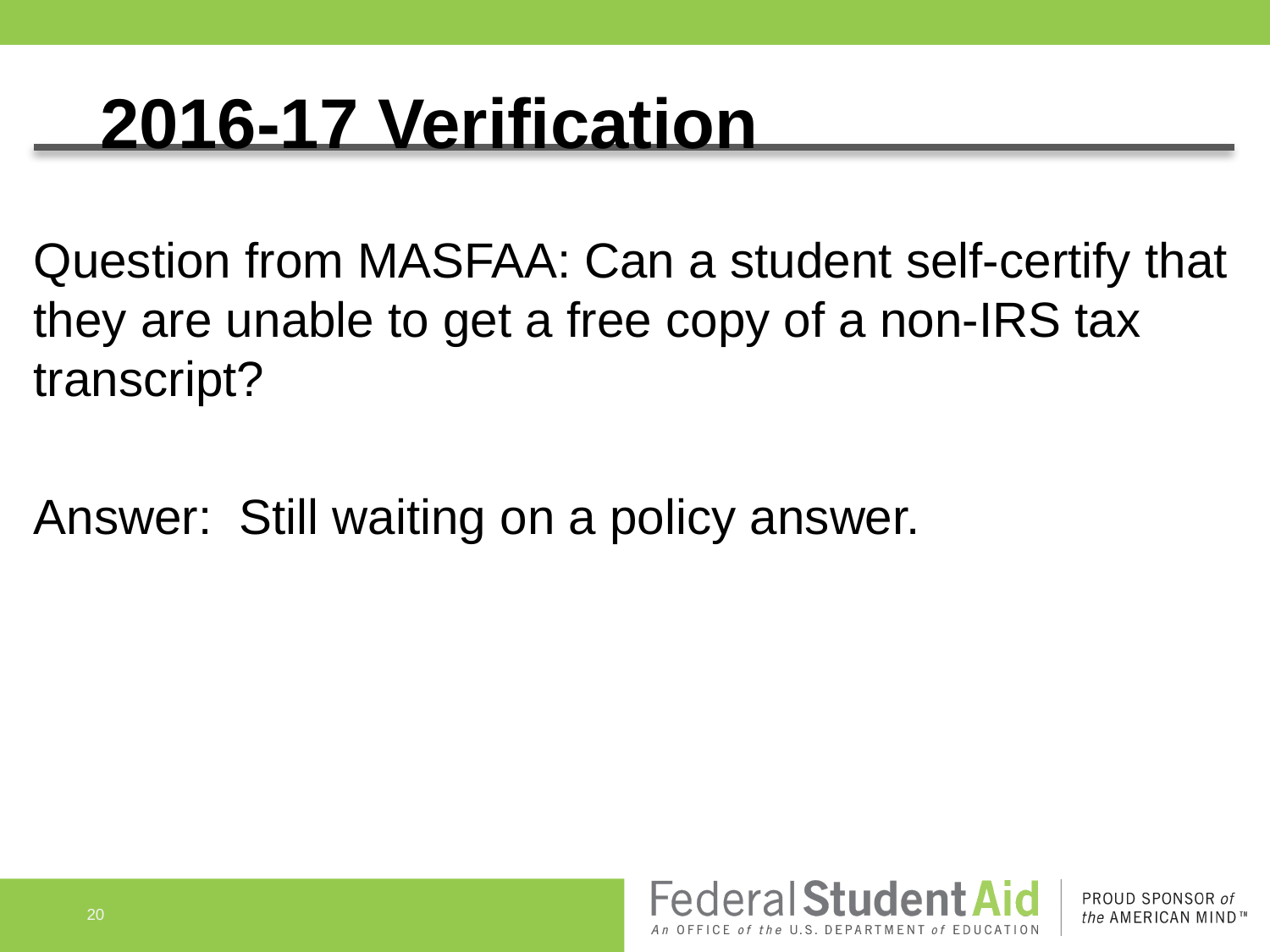

# 2016-17 Verification
Question from MASFAA: Can a student self-certify that they are unable to get a free copy of a non-IRS tax transcript?

Answer:  Still waiting on a policy answer.
20